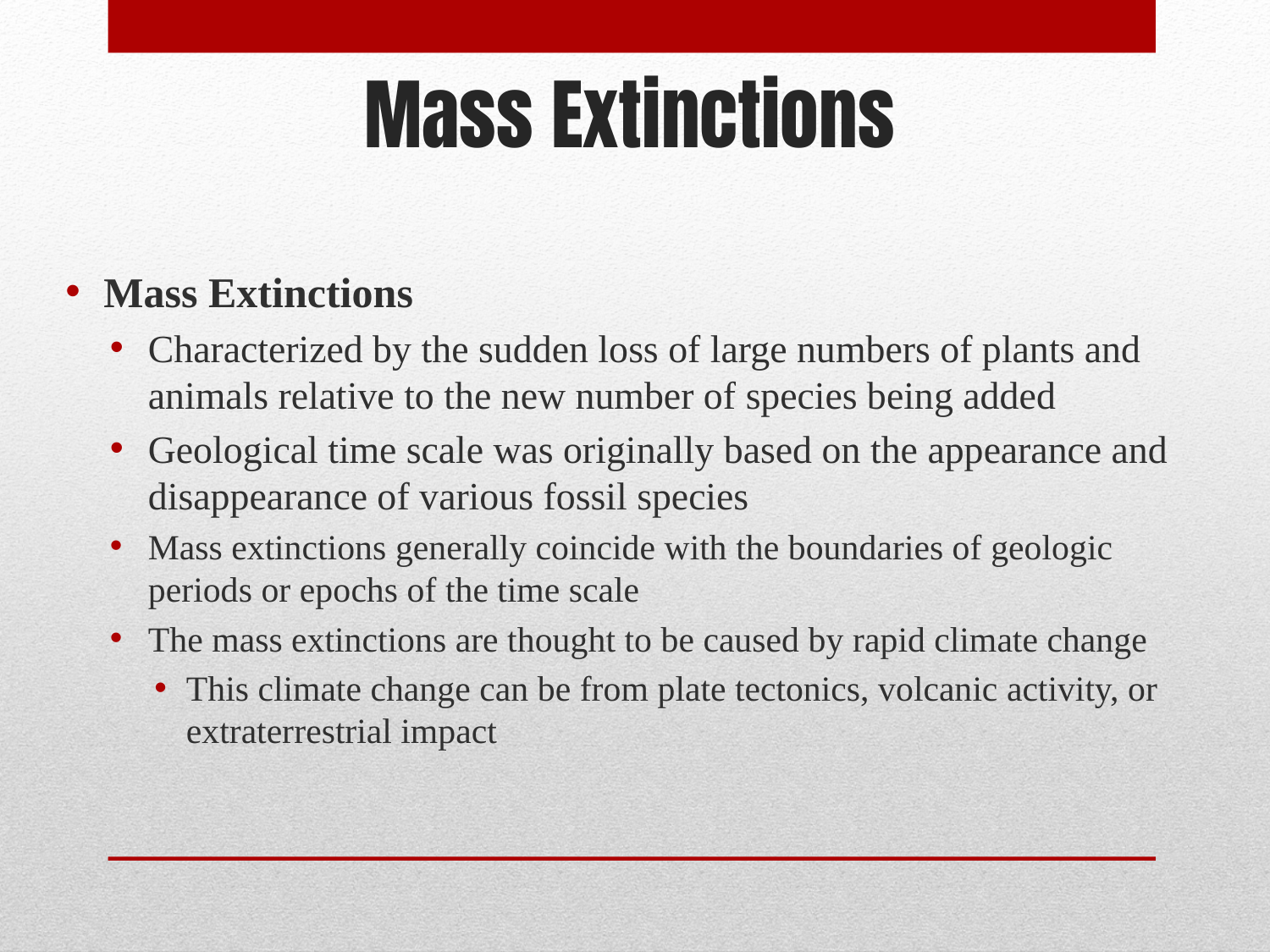

Mass Extinctions
Mass Extinctions
Characterized by the sudden loss of large numbers of plants and animals relative to the new number of species being added
Geological time scale was originally based on the appearance and disappearance of various fossil species
Mass extinctions generally coincide with the boundaries of geologic periods or epochs of the time scale
The mass extinctions are thought to be caused by rapid climate change
This climate change can be from plate tectonics, volcanic activity, or extraterrestrial impact